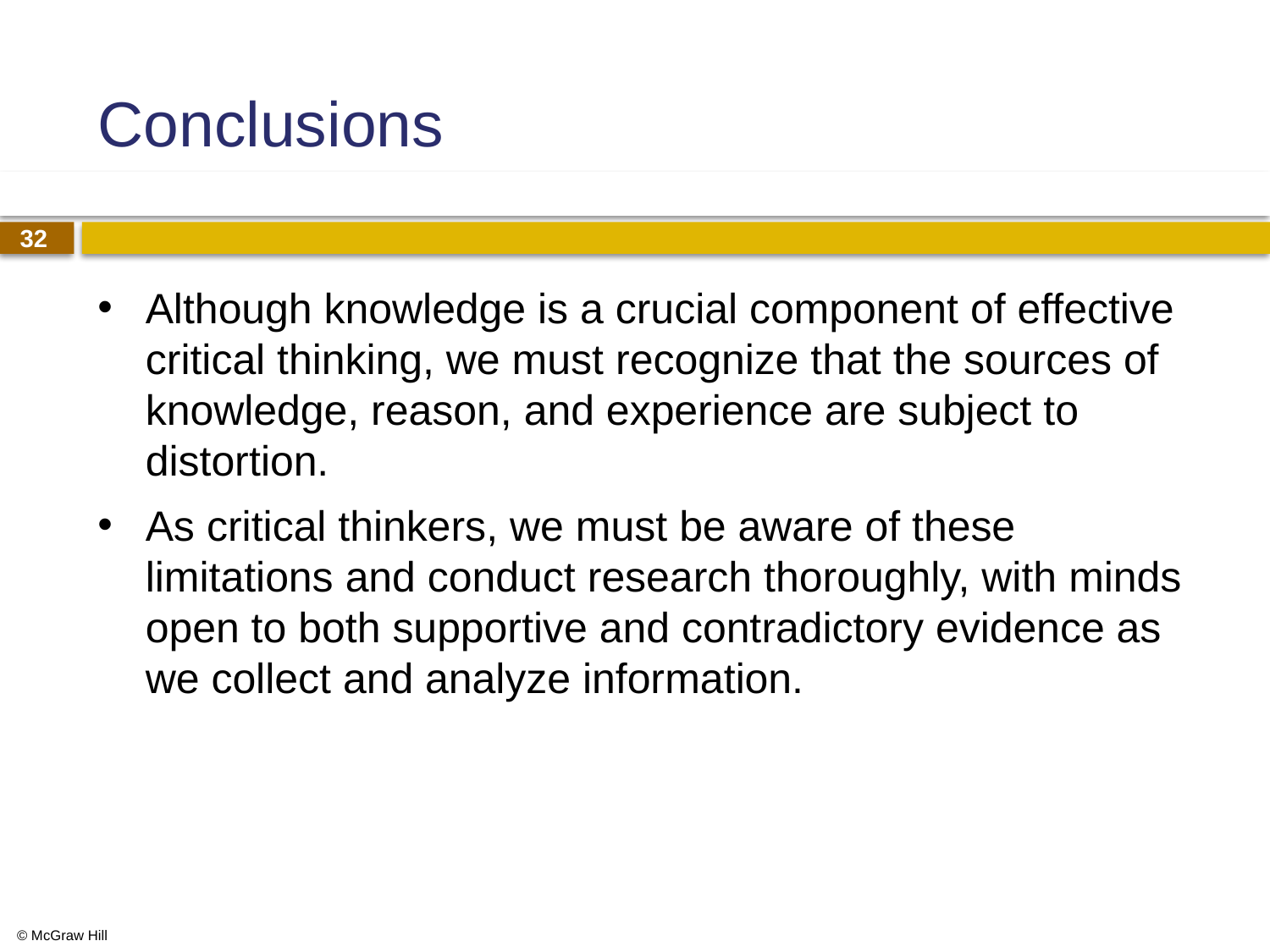

# Conclusions
Although knowledge is a crucial component of effective critical thinking, we must recognize that the sources of knowledge, reason, and experience are subject to distortion.
As critical thinkers, we must be aware of these limitations and conduct research thoroughly, with minds open to both supportive and contradictory evidence as we collect and analyze information.